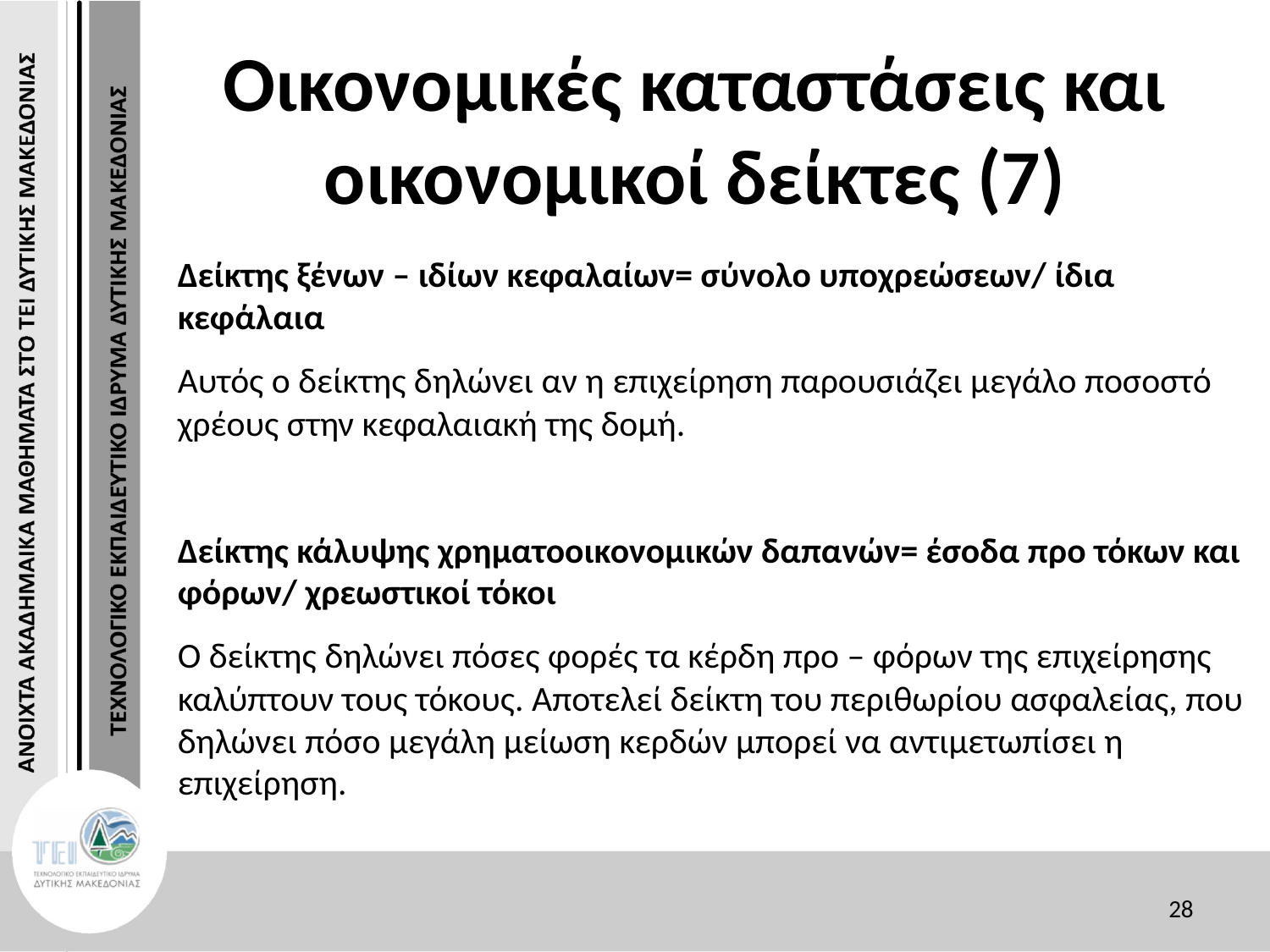

# Οικονομικές καταστάσεις και οικονομικοί δείκτες (7)
Δείκτης ξένων – ιδίων κεφαλαίων= σύνολο υποχρεώσεων/ ίδια κεφάλαια
Αυτός ο δείκτης δηλώνει αν η επιχείρηση παρουσιάζει μεγάλο ποσοστό χρέους στην κεφαλαιακή της δομή.

Δείκτης κάλυψης χρηματοοικονομικών δαπανών= έσοδα προ τόκων και φόρων/ χρεωστικοί τόκοι
Ο δείκτης δηλώνει πόσες φορές τα κέρδη προ – φόρων της επιχείρησης καλύπτουν τους τόκους. Αποτελεί δείκτη του περιθωρίου ασφαλείας, που δηλώνει πόσο μεγάλη μείωση κερδών μπορεί να αντιμετωπίσει η επιχείρηση.

28